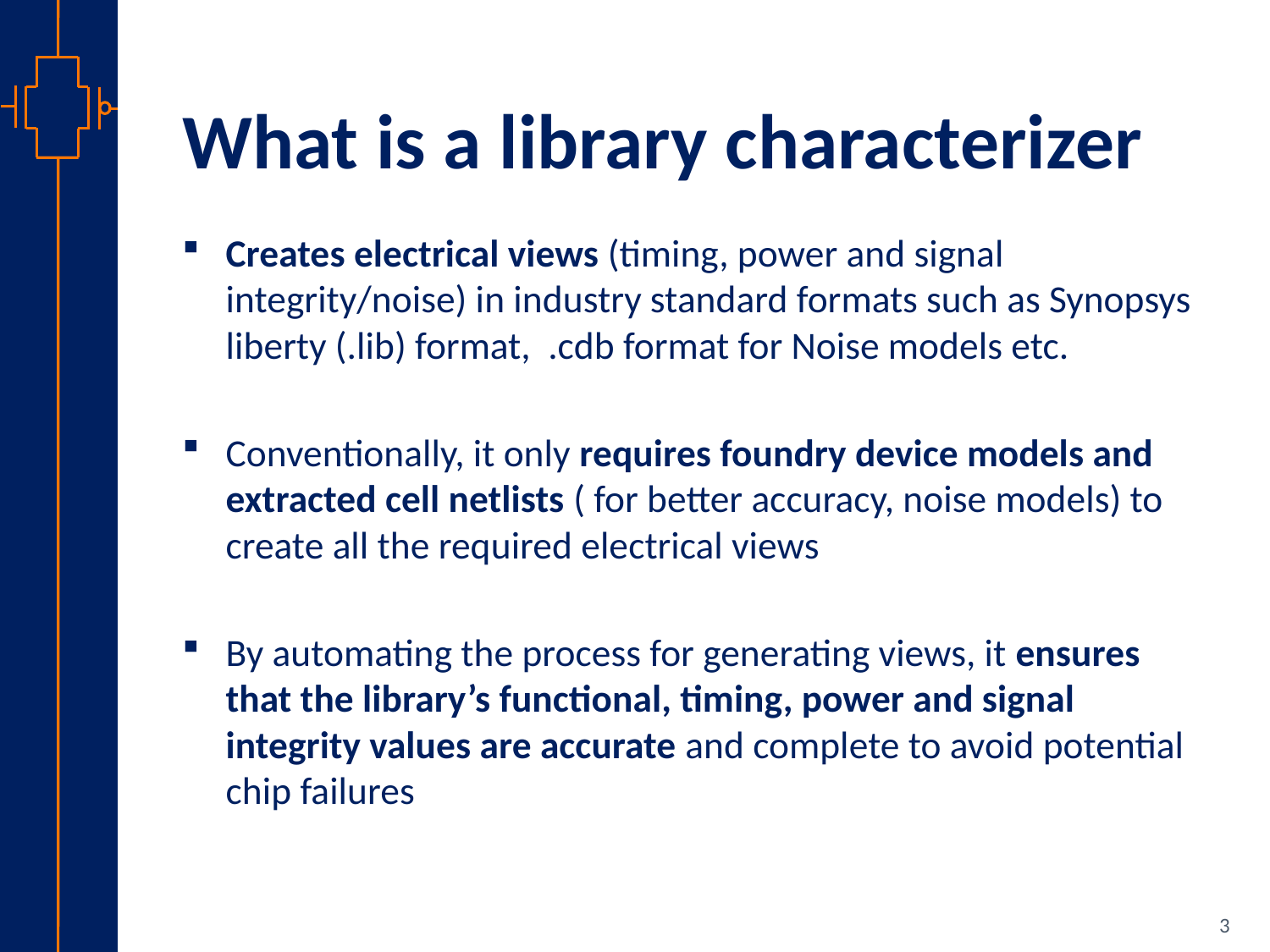

# What is a library characterizer
Creates electrical views (timing, power and signal integrity/noise) in industry standard formats such as Synopsys liberty (.lib) format,  .cdb format for Noise models etc.

Conventionally, it only requires foundry device models and extracted cell netlists ( for better accuracy, noise models) to create all the required electrical views

By automating the process for generating views, it ensures that the library’s functional, timing, power and signal integrity values are accurate and complete to avoid potential chip failures
3